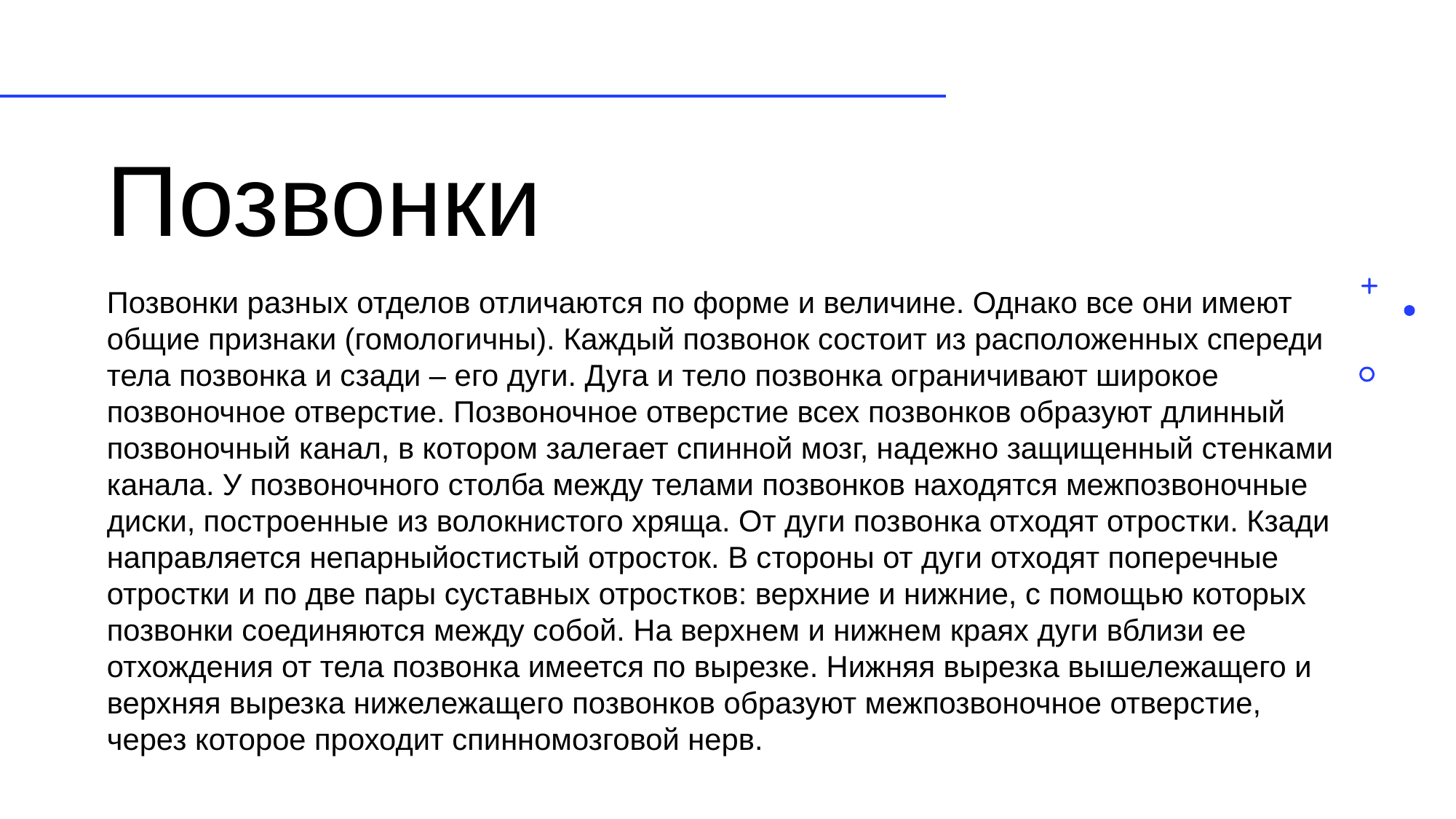

# Позвонки
Позвонки разных отделов отличаются по форме и величине. Однако все они имеют общие признаки (гомологичны). Каждый позвонок состоит из расположенных спереди тела позвонка и сзади – его дуги. Дуга и тело позвонка ограничивают широкое позвоночное отверстие. Позвоночное отверстие всех позвонков образуют длинный позвоночный канал, в котором залегает спинной мозг, надежно защищенный стенками канала. У позвоночного столба между телами позвонков находятся межпозвоночные диски, построенные из волокнистого хряща. От дуги позвонка отходят отростки. Кзади направляется непарныйостистый отросток. В стороны от дуги отходят поперечные отростки и по две пары суставных отростков: верхние и нижние, с помощью которых позвонки соединяются между собой. На верхнем и нижнем краях дуги вблизи ее отхождения от тела позвонка имеется по вырезке. Нижняя вырезка вышележащего и верхняя вырезка нижележащего позвонков образуют межпозвоночное отверстие, через которое проходит спинномозговой нерв.